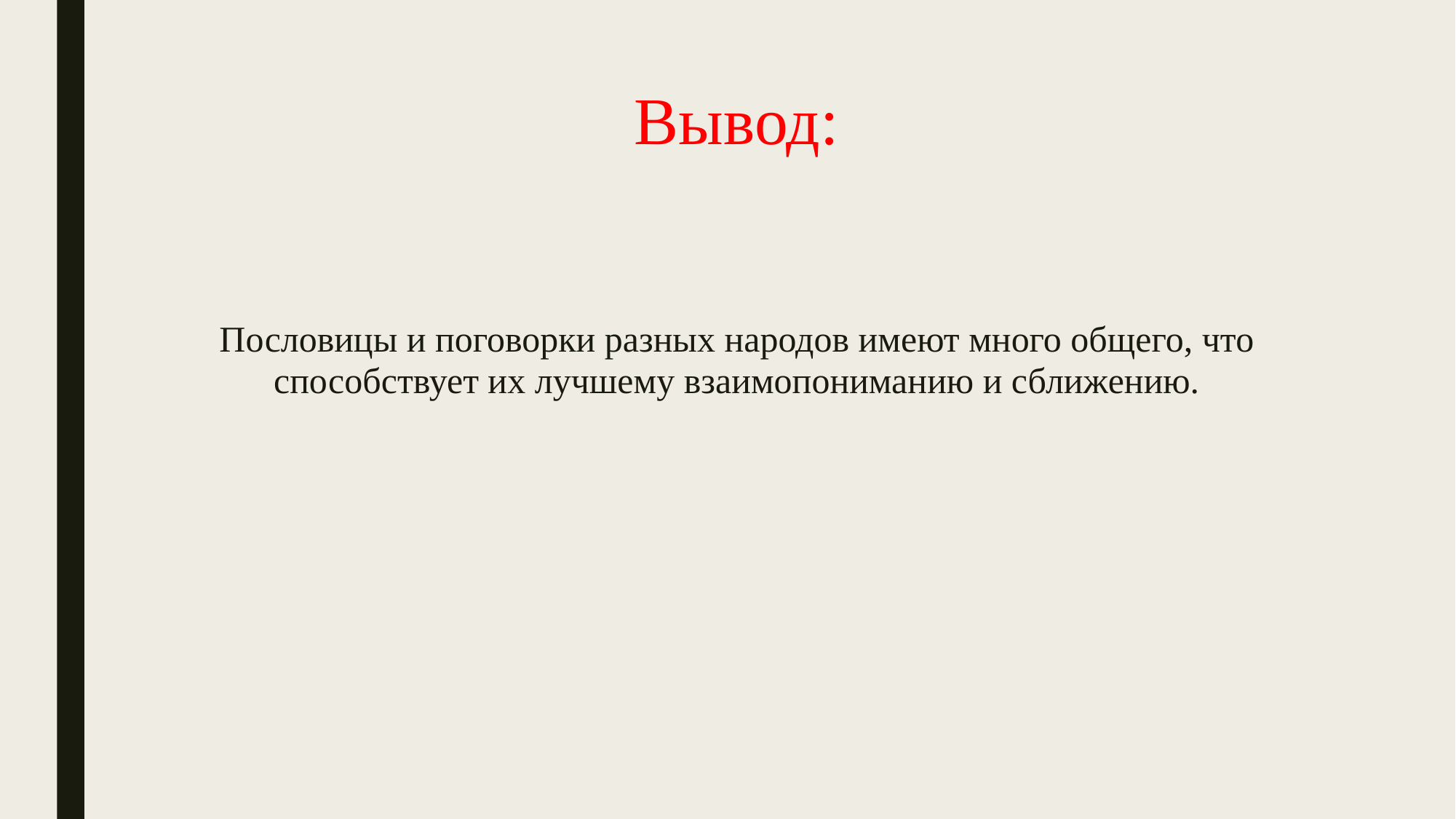

# Вывод:
Пословицы и поговорки разных народов имеют много общего, что способствует их лучшему взаимопониманию и сближению.